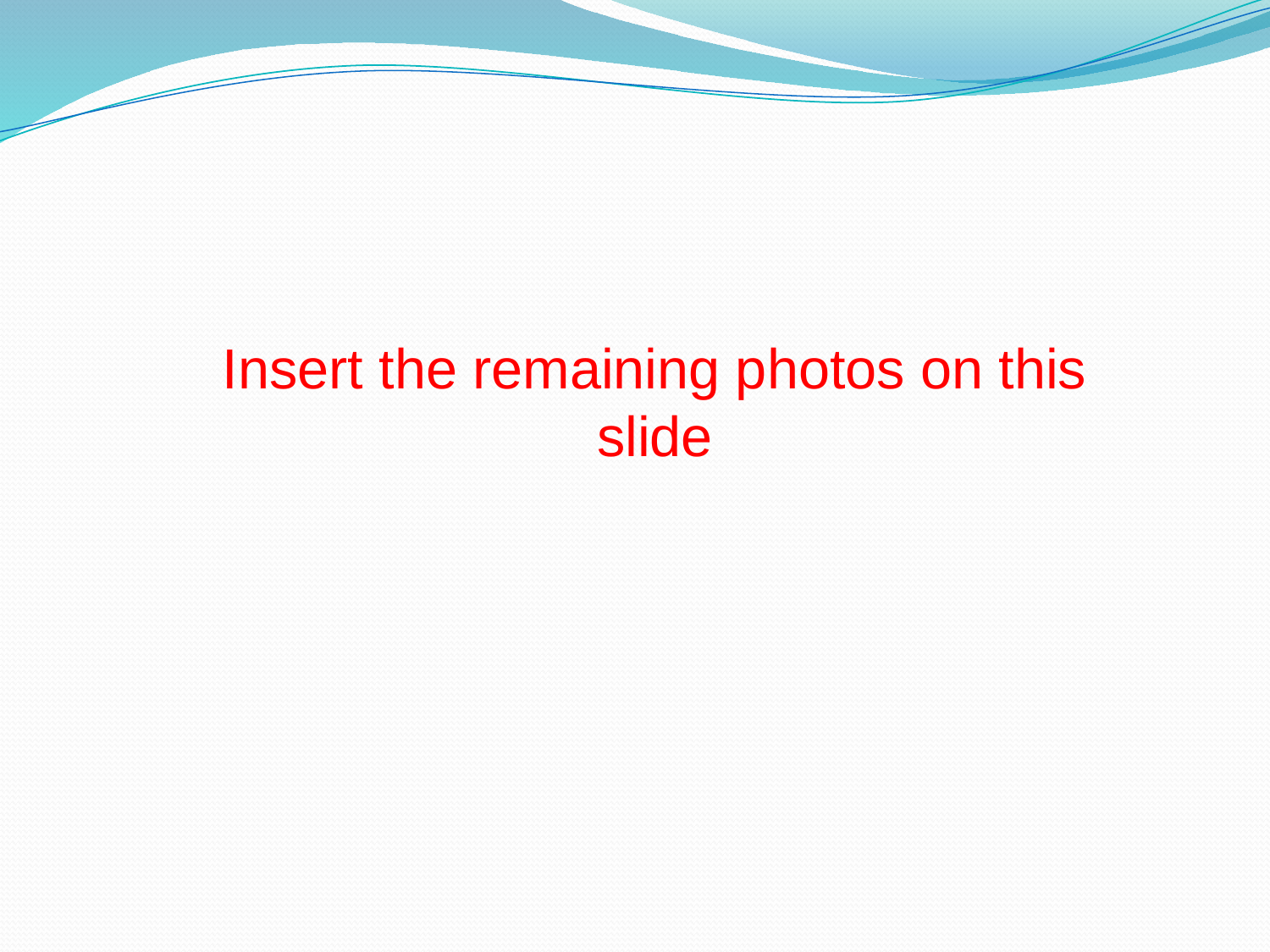

Insert the remaining photos on this slide